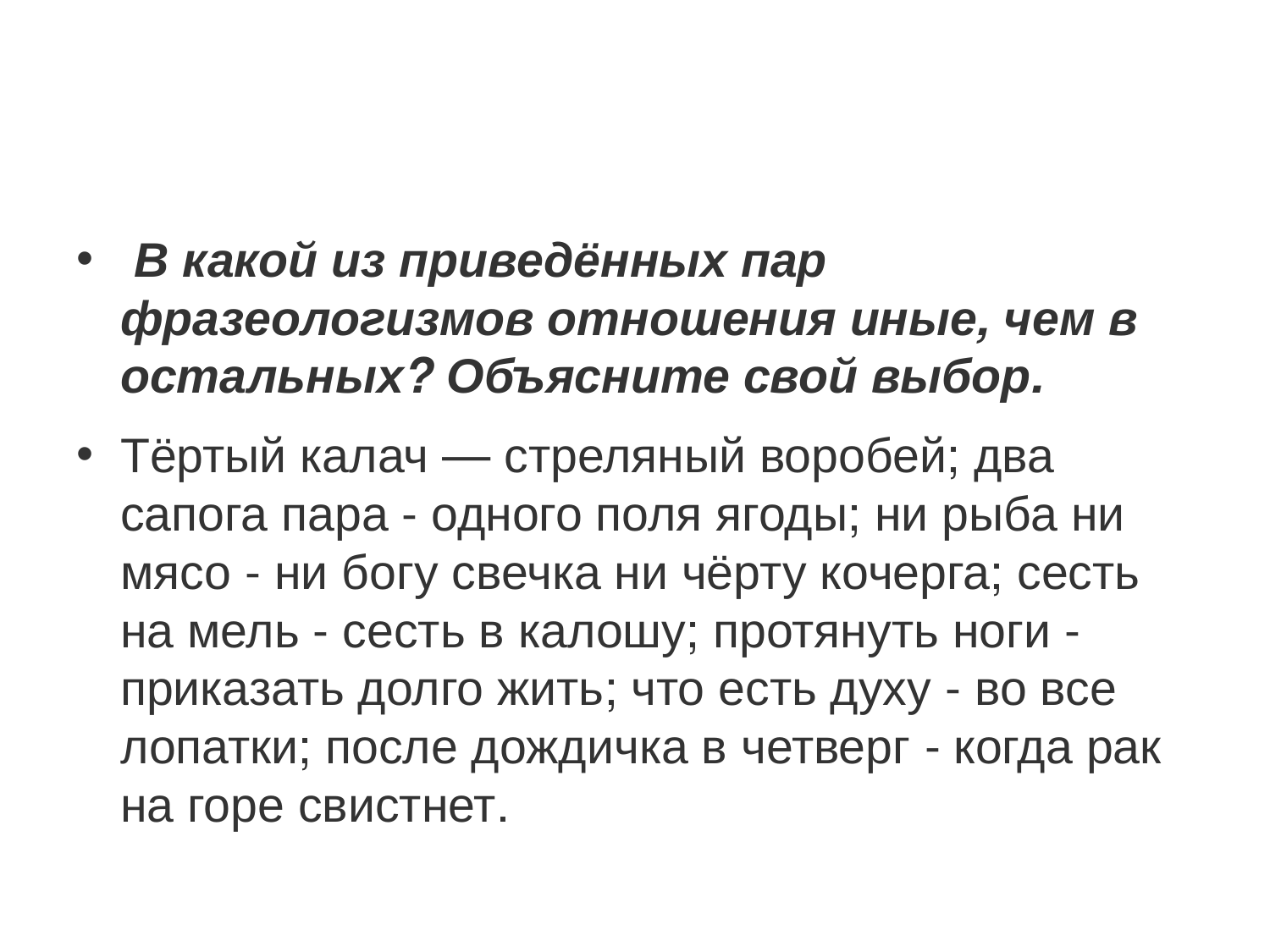

#
 В какой из приведённых пар фразеологизмов отношения иные, чем в остальных? Объясните свой выбор.
Тёртый калач — стреляный воробей; два сапога пара - одного поля ягоды; ни рыба ни мясо - ни богу свечка ни чёрту кочерга; сесть на мель - сесть в калошу; протянуть ноги - приказать долго жить; что есть духу - во все лопатки; после дождичка в четверг - когда рак на горе свистнет.